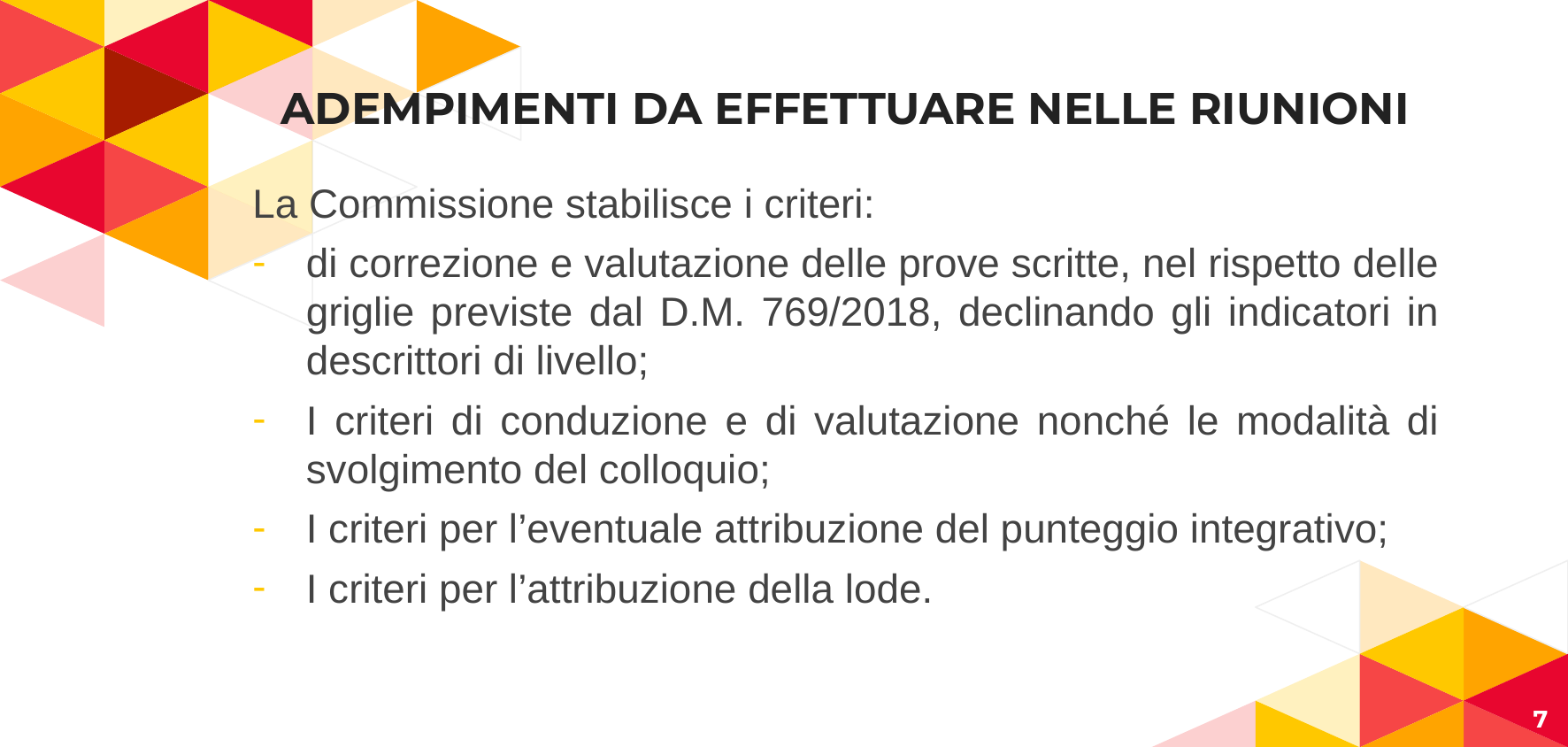

# ADEMPIMENTI DA EFFETTUARE NELLE RIUNIONI
La Commissione stabilisce i criteri:
di correzione e valutazione delle prove scritte, nel rispetto delle griglie previste dal D.M. 769/2018, declinando gli indicatori in descrittori di livello;
I criteri di conduzione e di valutazione nonché le modalità di svolgimento del colloquio;
I criteri per l’eventuale attribuzione del punteggio integrativo;
I criteri per l’attribuzione della lode.

7